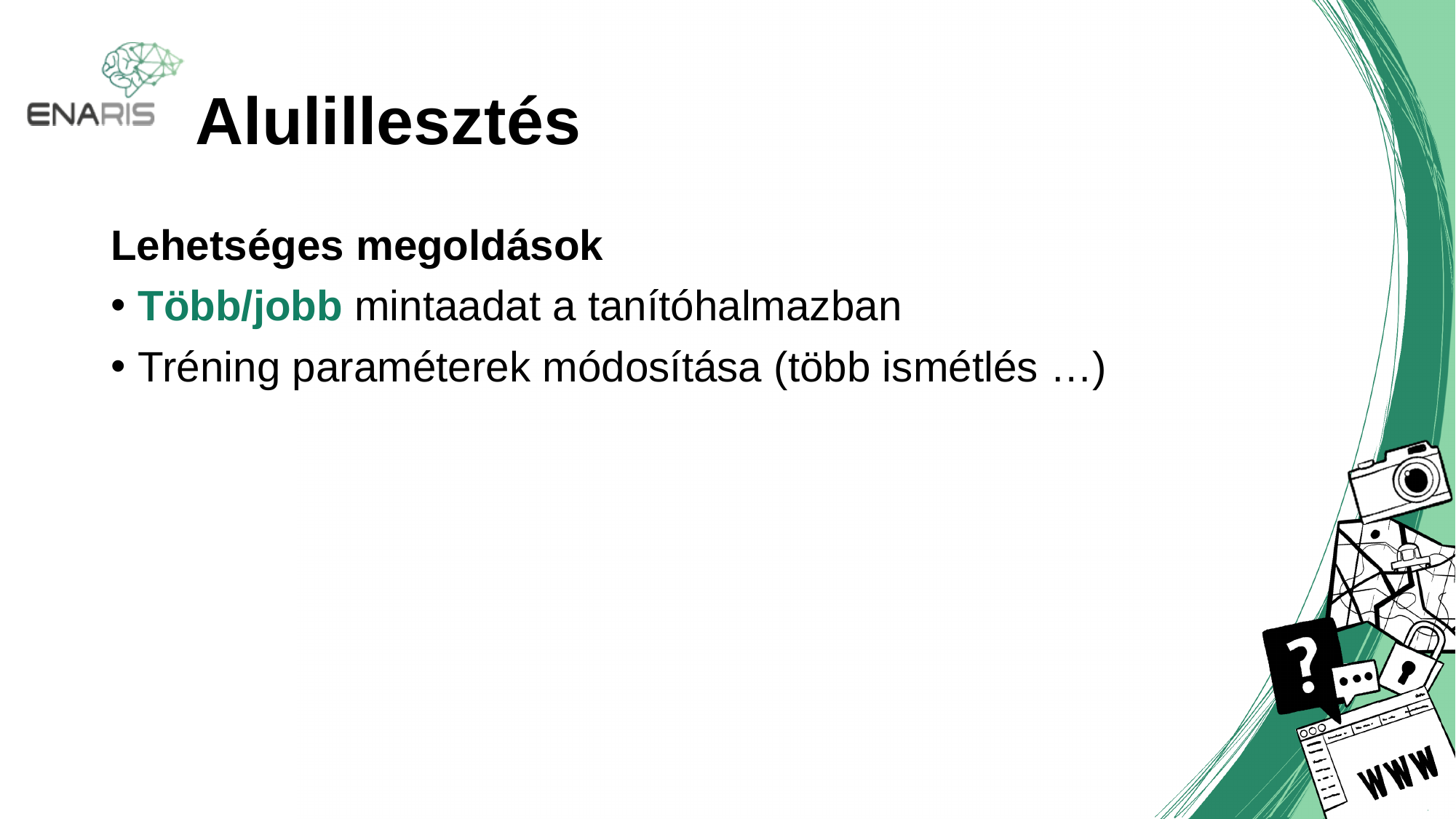

# Alulillesztés
Lehetséges megoldások
Több/jobb mintaadat a tanítóhalmazban
Tréning paraméterek módosítása (több ismétlés …)